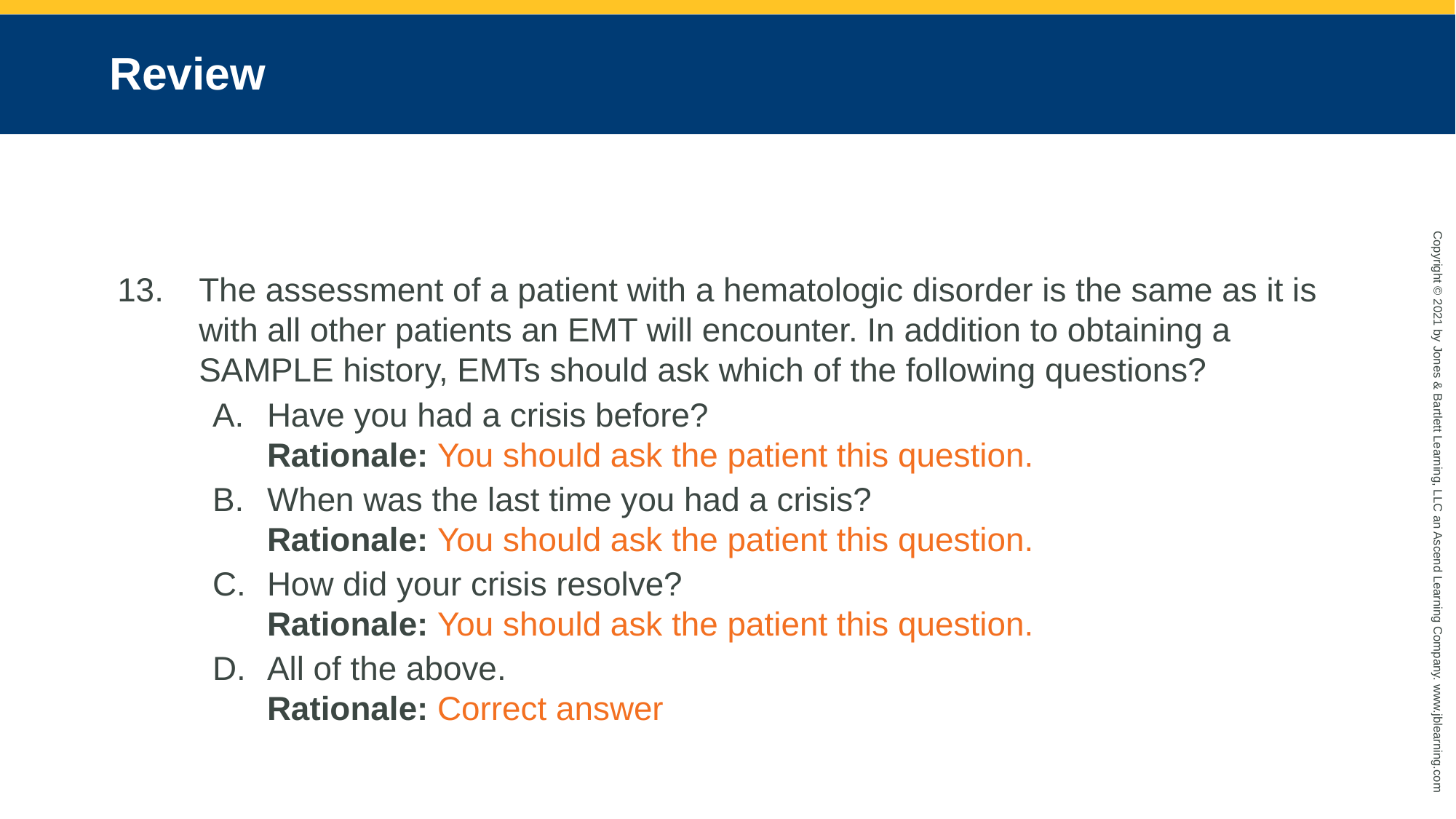

# Review
The assessment of a patient with a hematologic disorder is the same as it is with all other patients an EMT will encounter. In addition to obtaining a SAMPLE history, EMTs should ask which of the following questions?
Have you had a crisis before?
Rationale: You should ask the patient this question.
When was the last time you had a crisis?
Rationale: You should ask the patient this question.
How did your crisis resolve?
Rationale: You should ask the patient this question.
All of the above.
Rationale: Correct answer